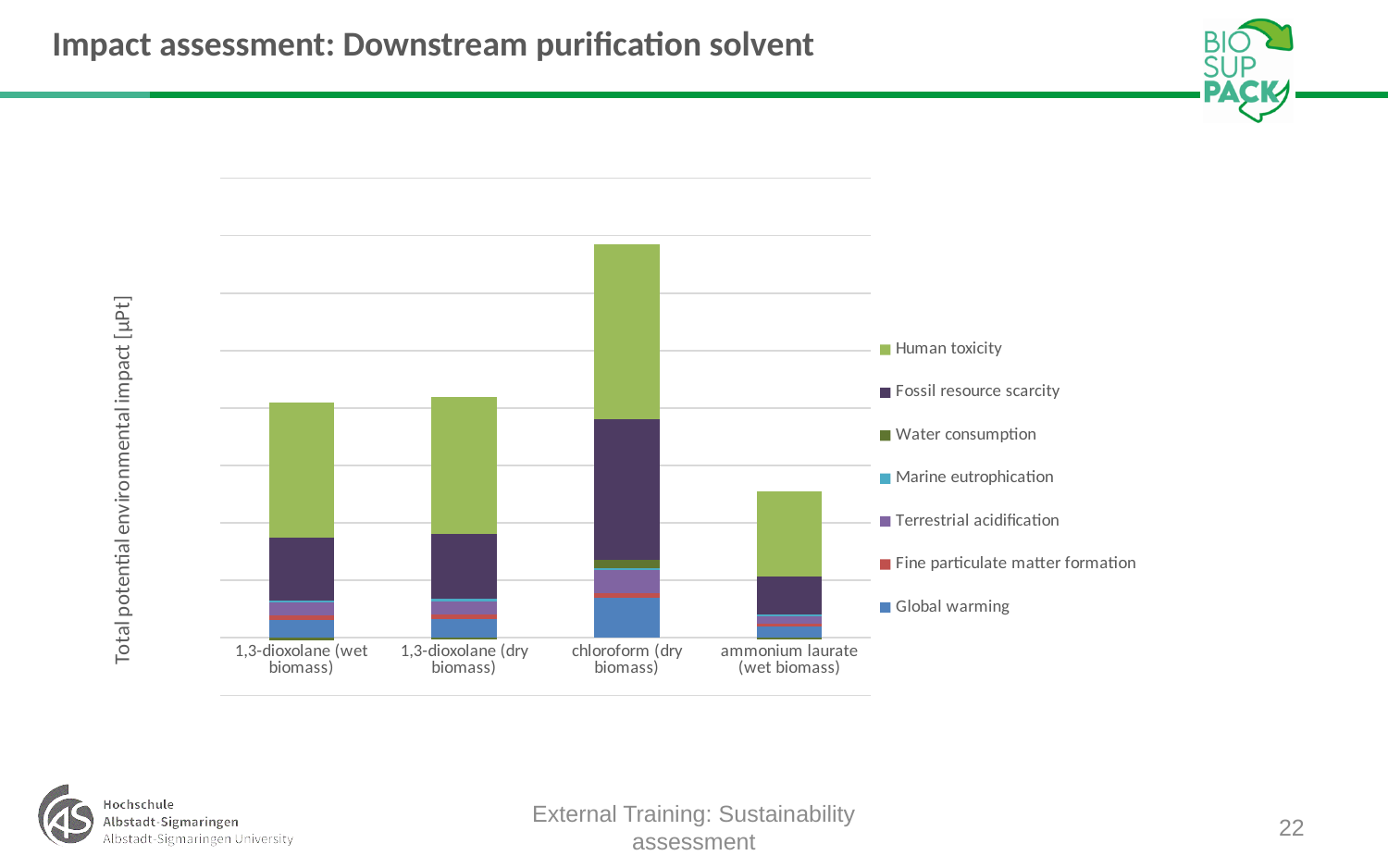

# Impact assessment: Downstream purification solvent

### Chart

| Category | Global warming | Fine particulate matter formation | Terrestrial acidification | Marine eutrophication | Water consumption | Fossil resource scarcity | Human toxicity |
|---|---|---|---|---|---|---|---|
| 1,3-dioxolane (wet biomass) | 0.00015667548 | 3.635219e-05 | 0.00011673162 | 1.7384731e-05 | -1.9269776e-05 | 0.00054290611 | 0.00117926316 |
| 1,3-dioxolane (dry biomass) | 0.00016313435 | 3.6390405e-05 | 0.00011982152 | 1.725482e-05 | -1.6894611e-05 | 0.00056580762 | 0.00119222907 |
| chloroform (dry biomass) | 0.00034922175 | 3.5877434e-05 | 0.00020694147 | 1.2576299e-05 | 6.9982896e-05 | 0.0012262004 | 0.0015263932499999999 |
| ammonium laurate (wet biomass) | 9.5408583e-05 | 2.3014425e-05 | 7.1575172e-05 | 1.1119137e-05 | -1.8157923e-05 | 0.00033055736 | 0.00073889258 |
External Training: Sustainability assessment
22